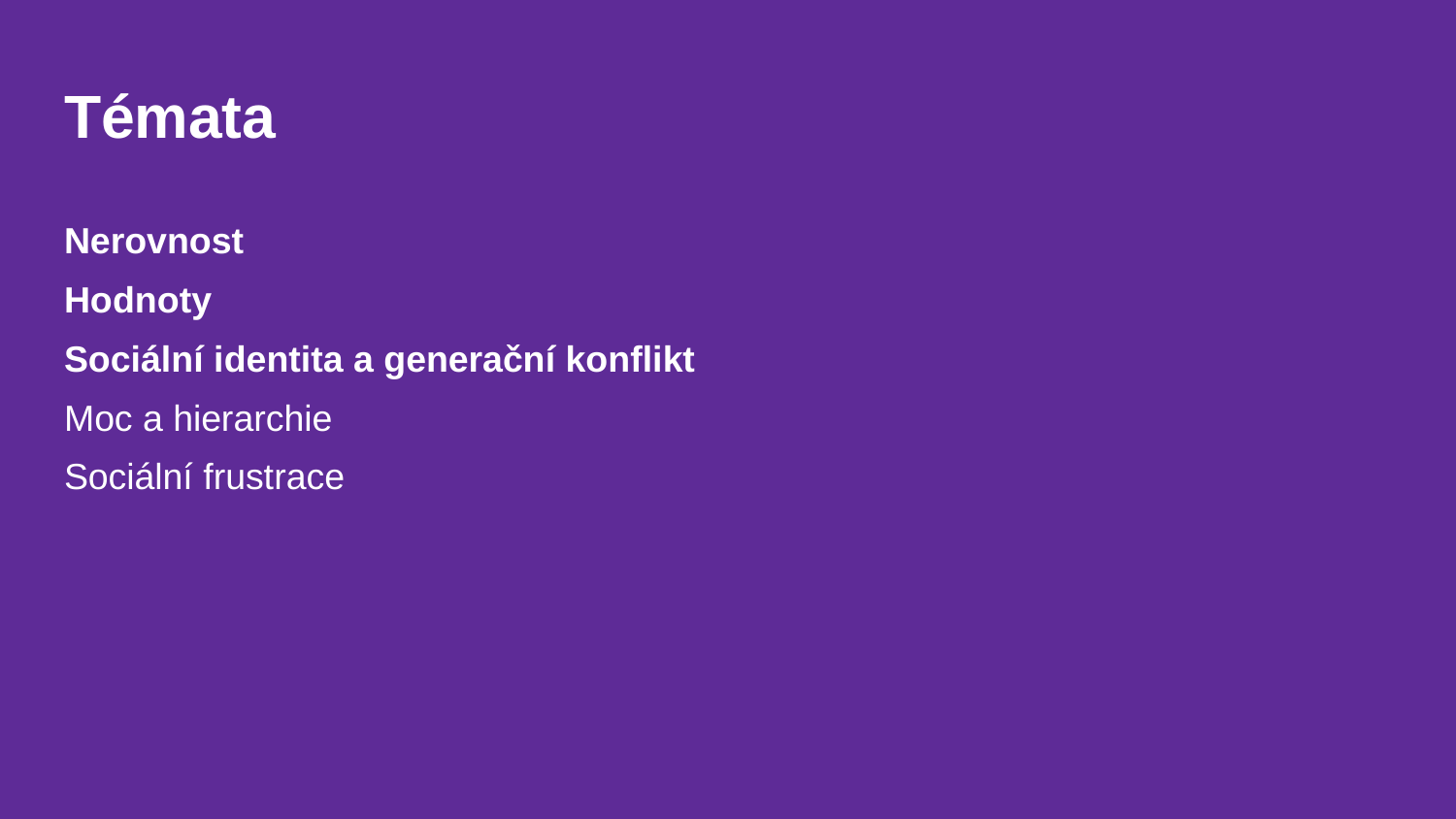

# Témata
Nerovnost
Hodnoty
Sociální identita a generační konflikt
Moc a hierarchie
Sociální frustrace